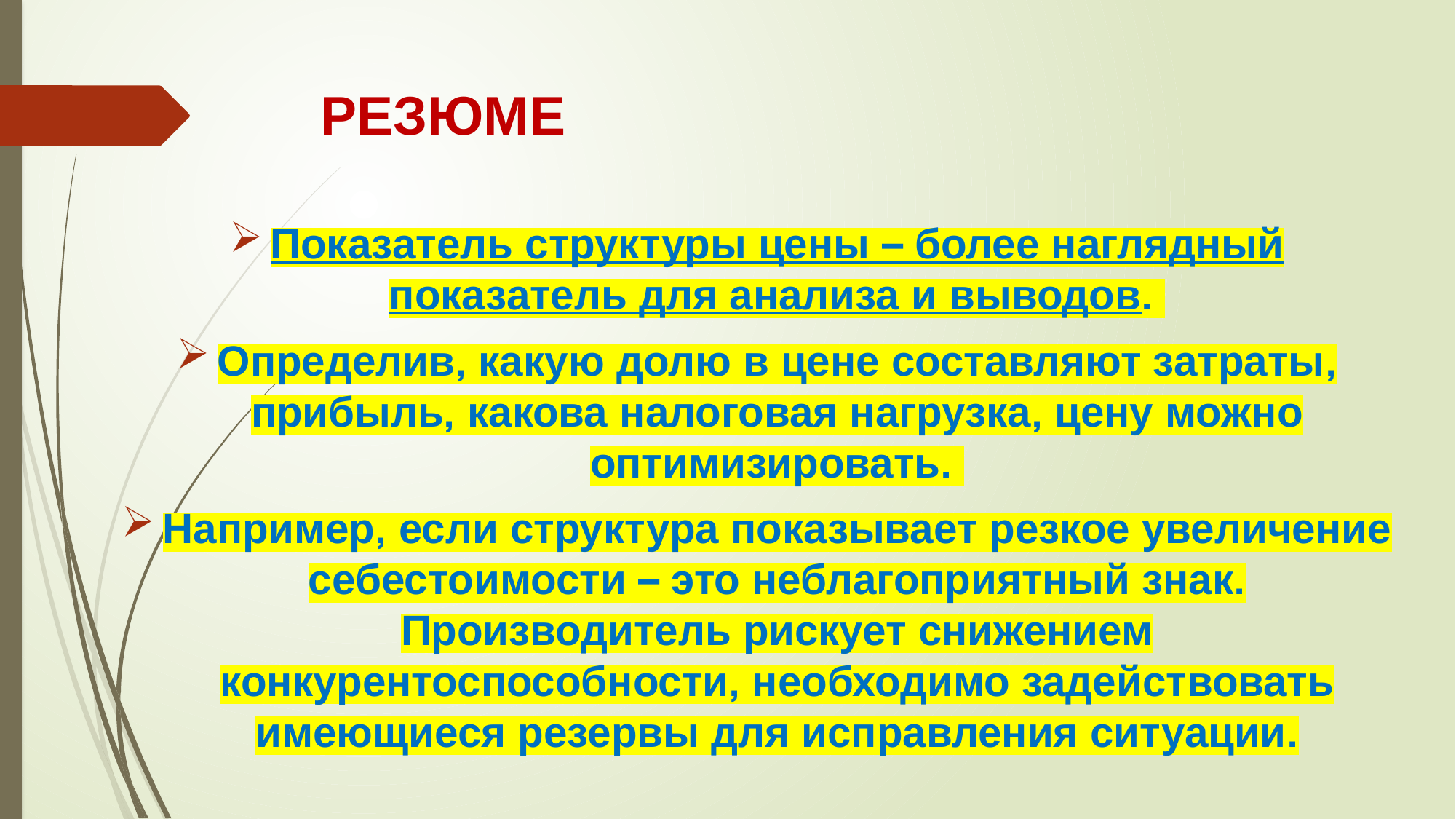

# РЕЗЮМЕ
Показатель структуры цены – более наглядный показатель для анализа и выводов.
Определив, какую долю в цене составляют затраты, прибыль, какова налоговая нагрузка, цену можно оптимизировать.
Например, если структура показывает резкое увеличение себестоимости – это неблагоприятный знак. Производитель рискует снижением конкурентоспособности, необходимо задействовать имеющиеся резервы для исправления ситуации.